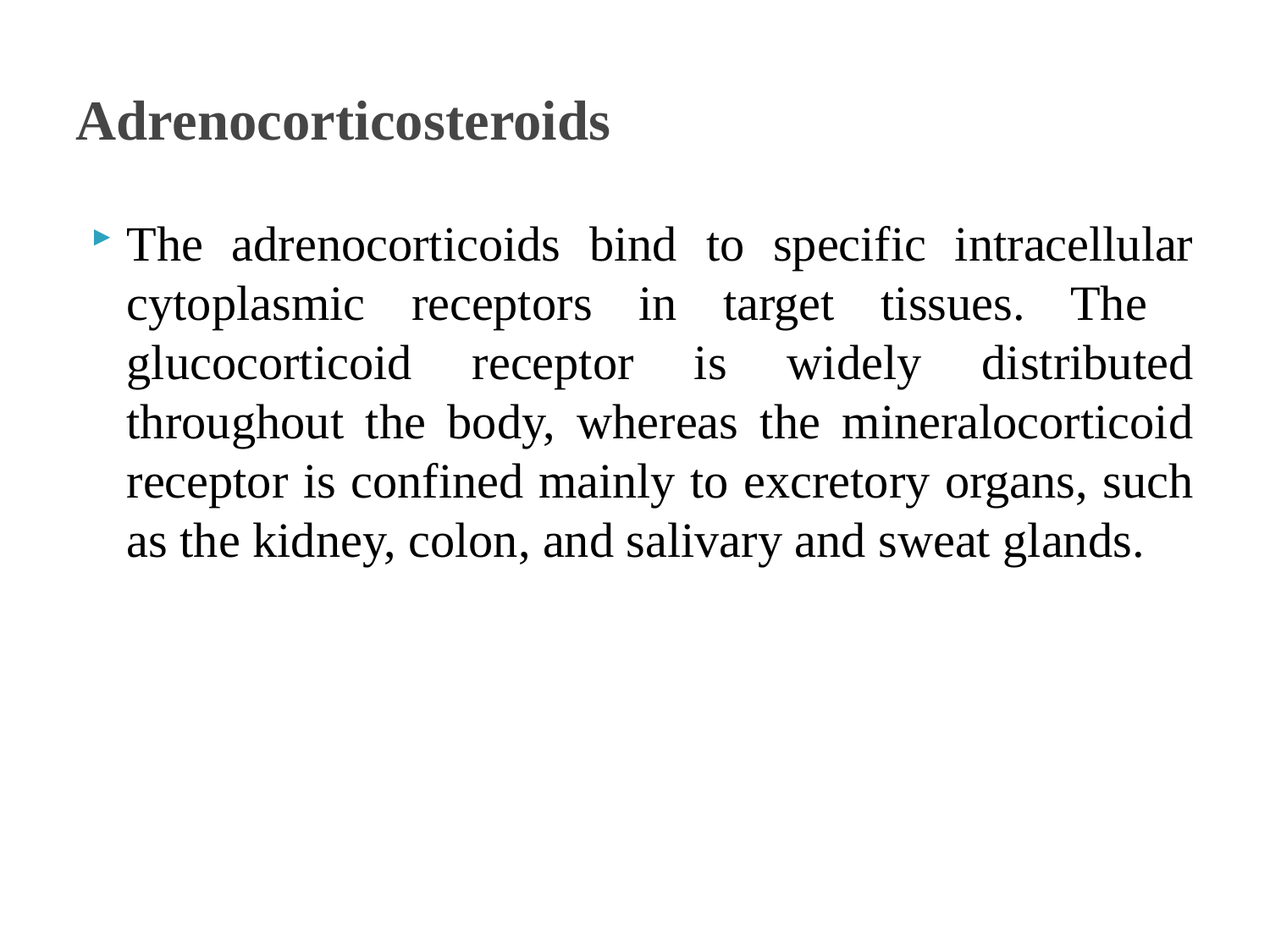

# Adrenocorticosteroids
The adrenocorticoids bind to specific intracellular cytoplasmic receptors in target tissues. The  glucocorticoid receptor is widely distributed throughout the body, whereas the mineralocorticoid receptor is confined mainly to excretory organs, such as the kidney, colon, and salivary and sweat glands.